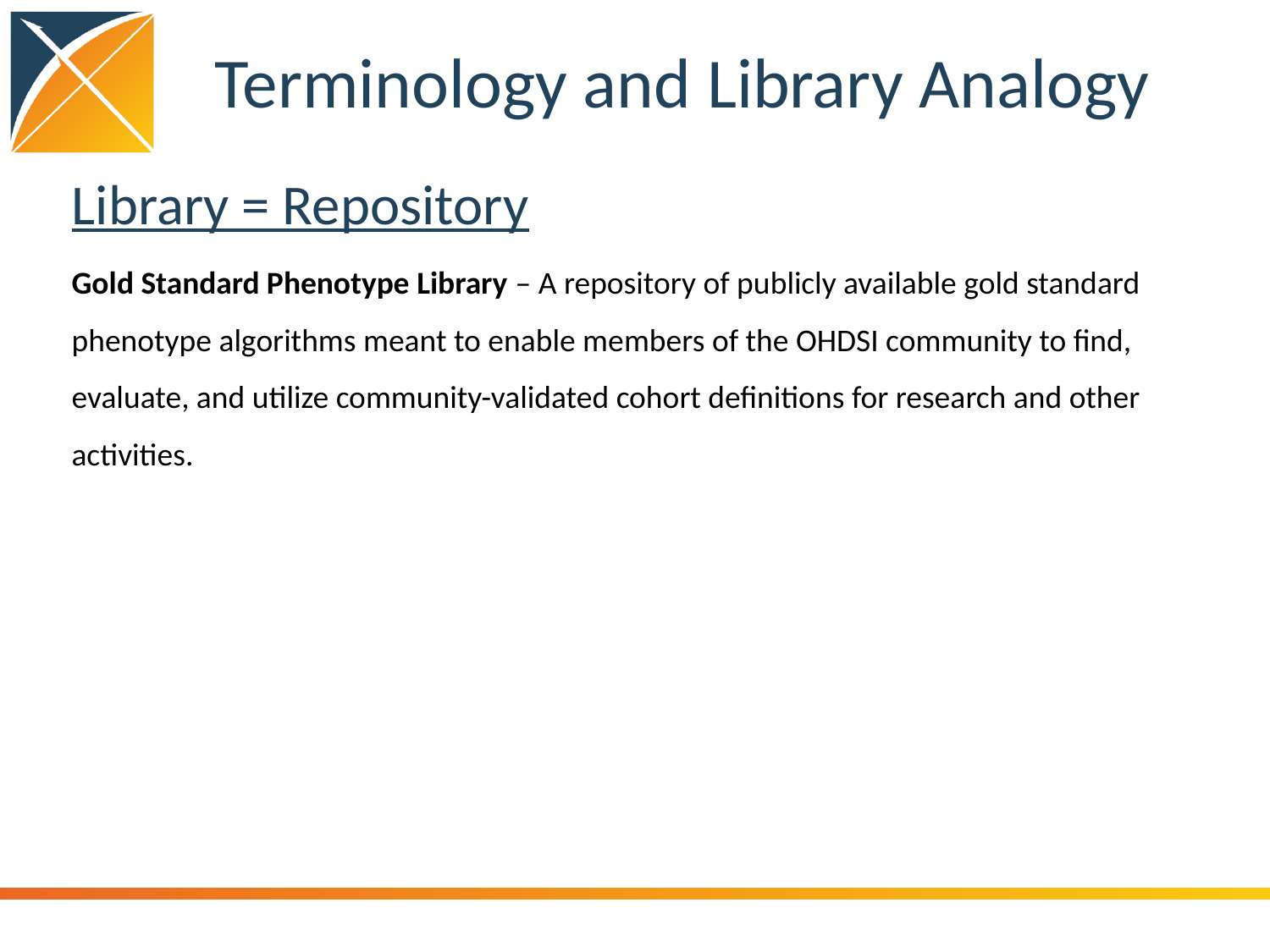

# Terminology and Library Analogy
Library = Repository
Gold Standard Phenotype Library – A repository of publicly available gold standard phenotype algorithms meant to enable members of the OHDSI community to find, evaluate, and utilize community-validated cohort definitions for research and other activities.